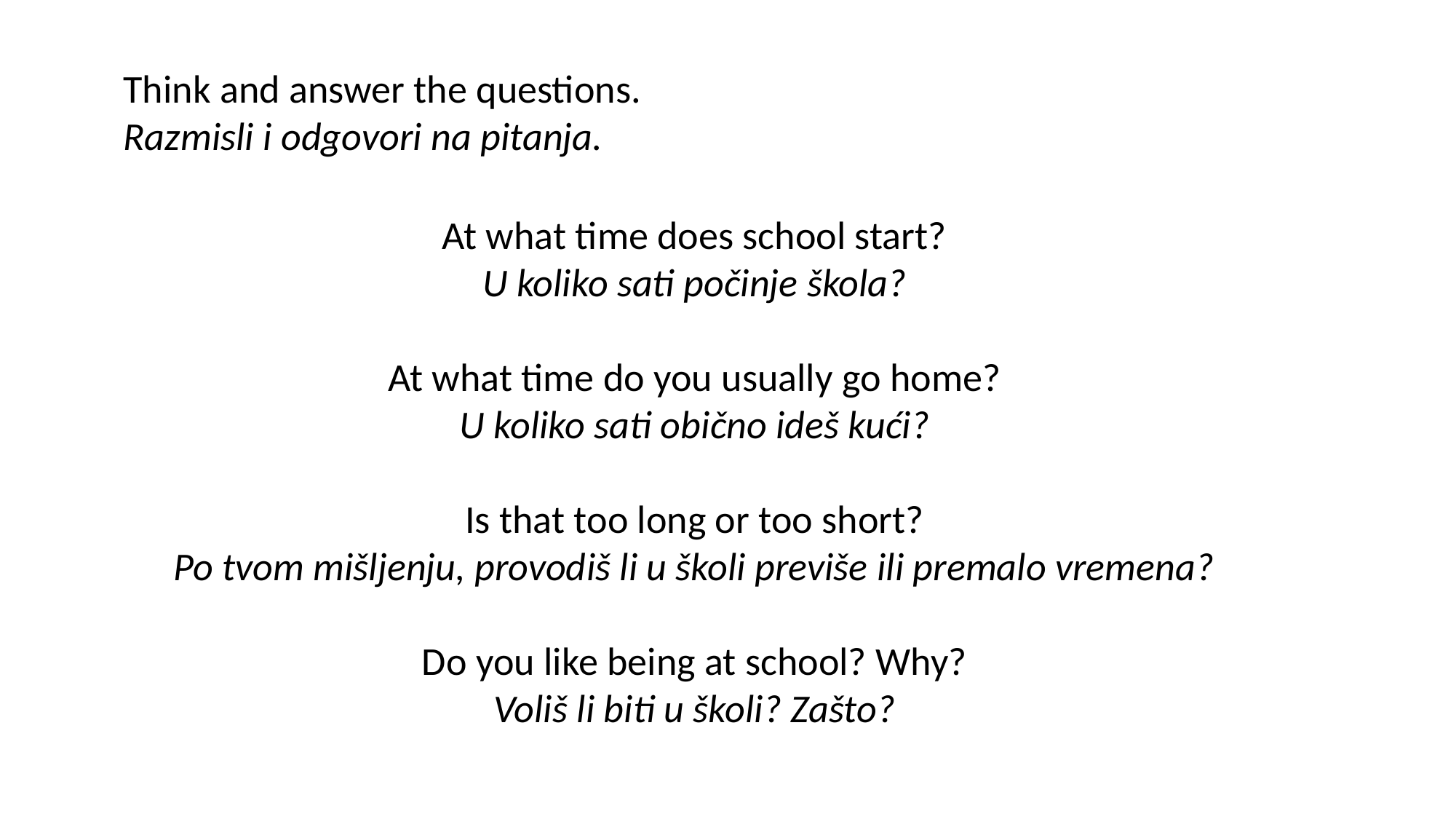

Think and answer the questions.
Razmisli i odgovori na pitanja.
At what time does school start?
U koliko sati počinje škola?

At what time do you usually go home?
U koliko sati obično ideš kući?

Is that too long or too short?
Po tvom mišljenju, provodiš li u školi previše ili premalo vremena?

Do you like being at school? Why?
Voliš li biti u školi? Zašto?